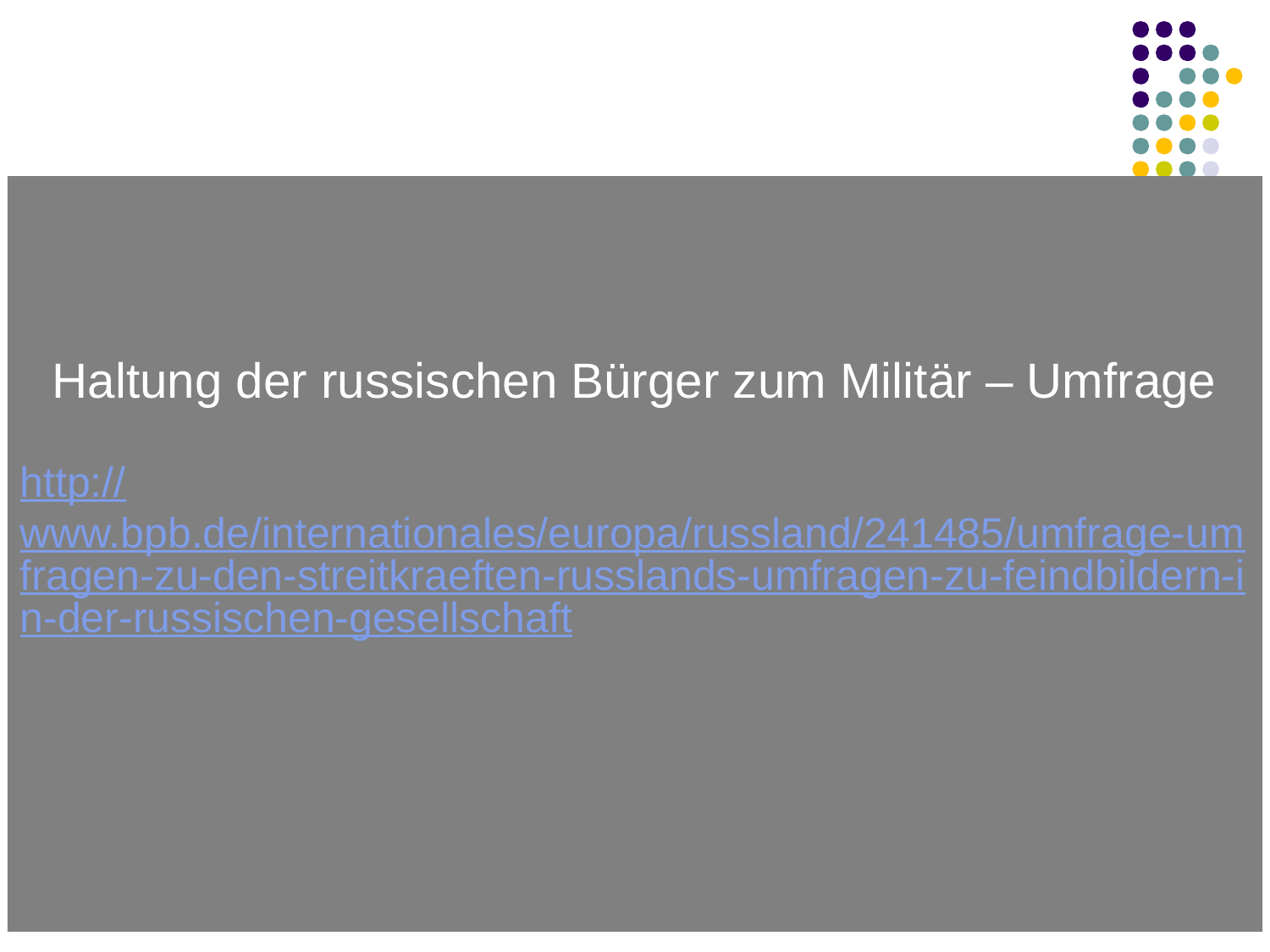

#
Haltung der russischen Bürger zum Militär – Umfrage

http://www.bpb.de/internationales/europa/russland/241485/umfrage-umfragen-zu-den-streitkraeften-russlands-umfragen-zu-feindbildern-in-der-russischen-gesellschaft